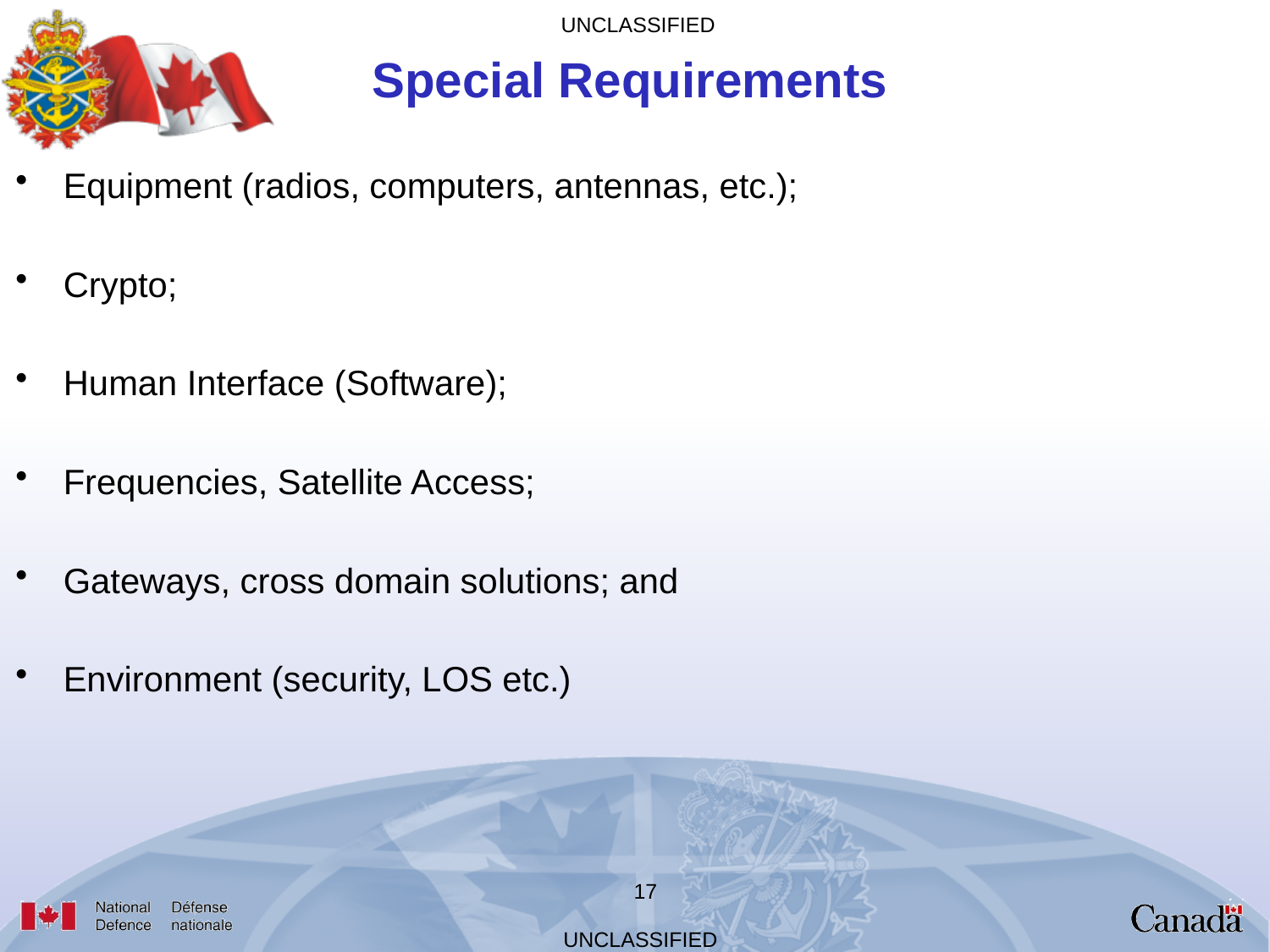

# Special Requirements
Equipment (radios, computers, antennas, etc.);

Crypto;

Human Interface (Software);

Frequencies, Satellite Access;

Gateways, cross domain solutions; and

Environment (security, LOS etc.)